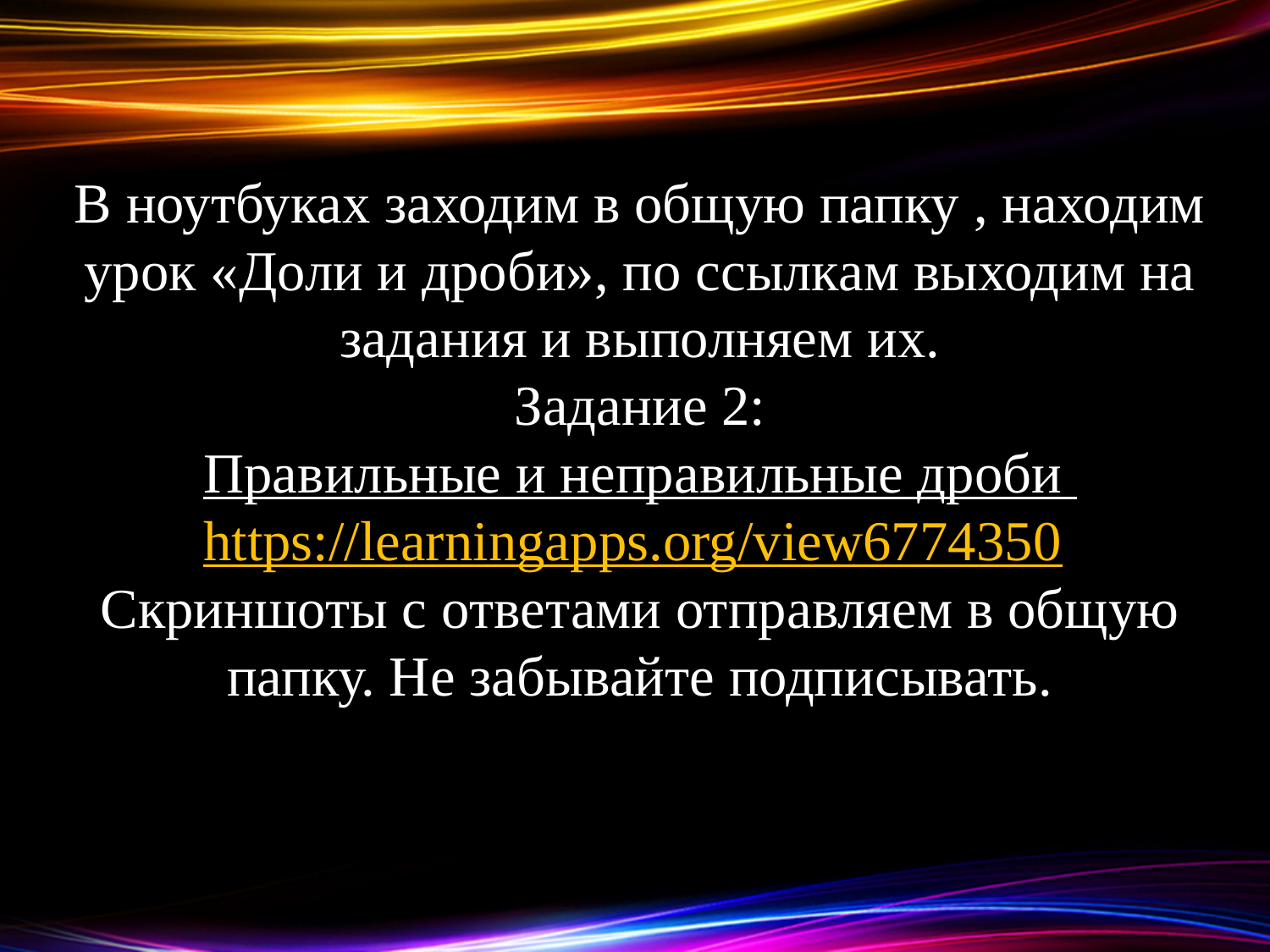

# В ноутбуках заходим в общую папку , находим урок «Доли и дроби», по ссылкам выходим на задания и выполняем их. Задание 2: Правильные и неправильные дроби https://learningapps.org/view6774350 Скриншоты с ответами отправляем в общую папку. Не забывайте подписывать.